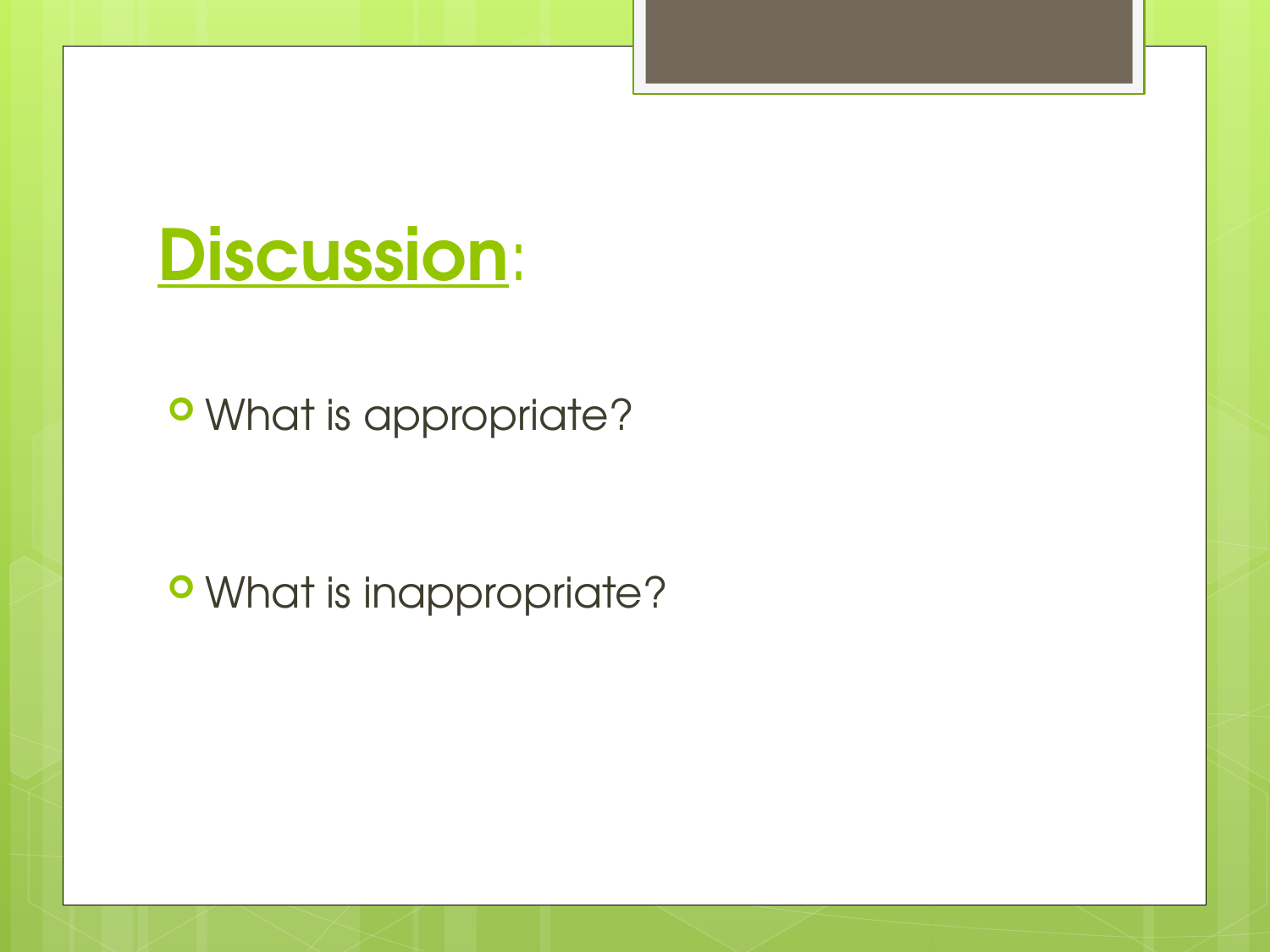

# Discussion:

What is appropriate?

What is inappropriate?